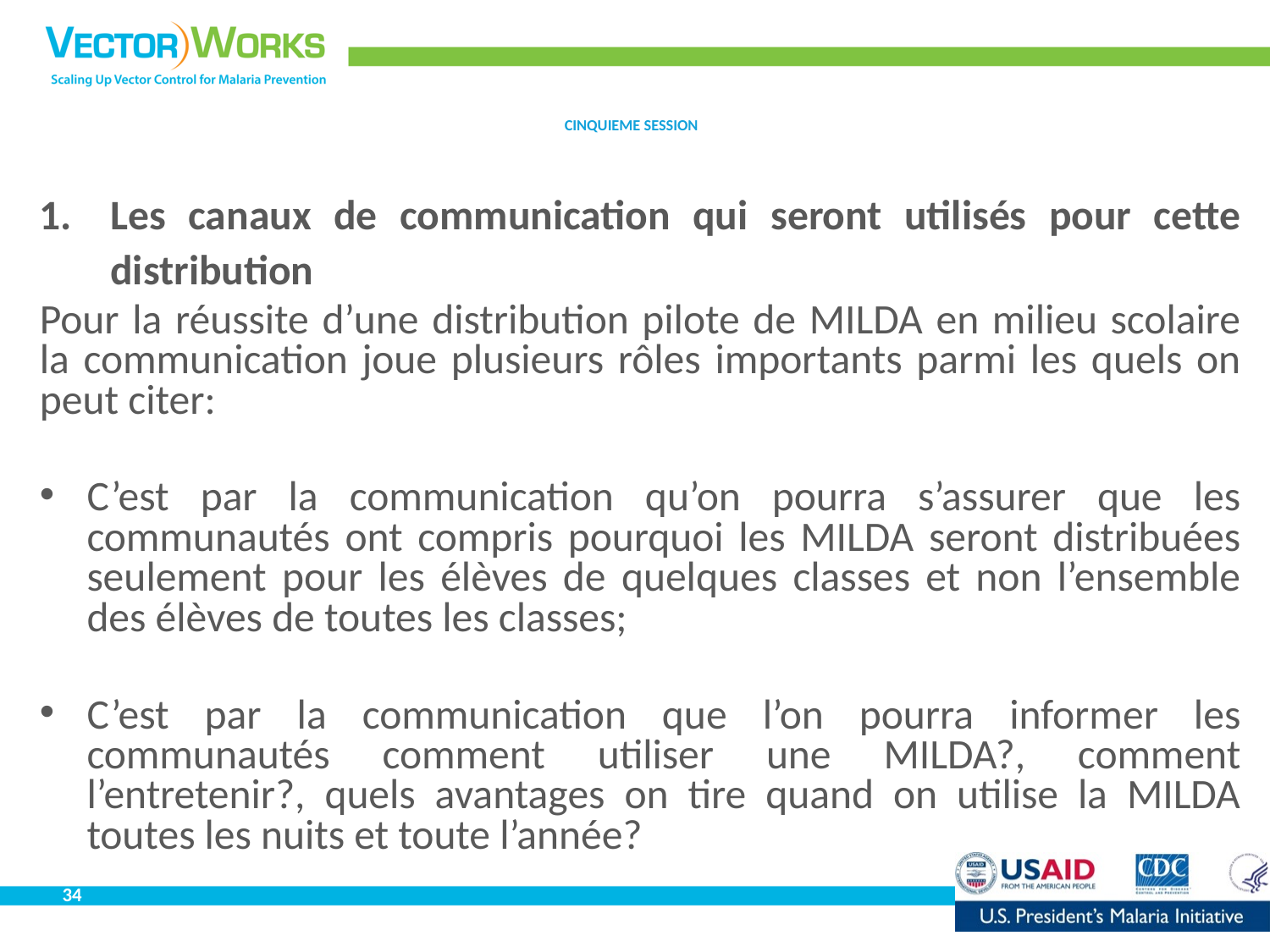

# CINQUIEME SESSION
Les canaux de communication qui seront utilisés pour cette distribution
Pour la réussite d’une distribution pilote de MILDA en milieu scolaire la communication joue plusieurs rôles importants parmi les quels on peut citer:

C’est par la communication qu’on pourra s’assurer que les communautés ont compris pourquoi les MILDA seront distribuées seulement pour les élèves de quelques classes et non l’ensemble des élèves de toutes les classes;

C’est par la communication que l’on pourra informer les communautés comment utiliser une MILDA?, comment l’entretenir?, quels avantages on tire quand on utilise la MILDA toutes les nuits et toute l’année?

34